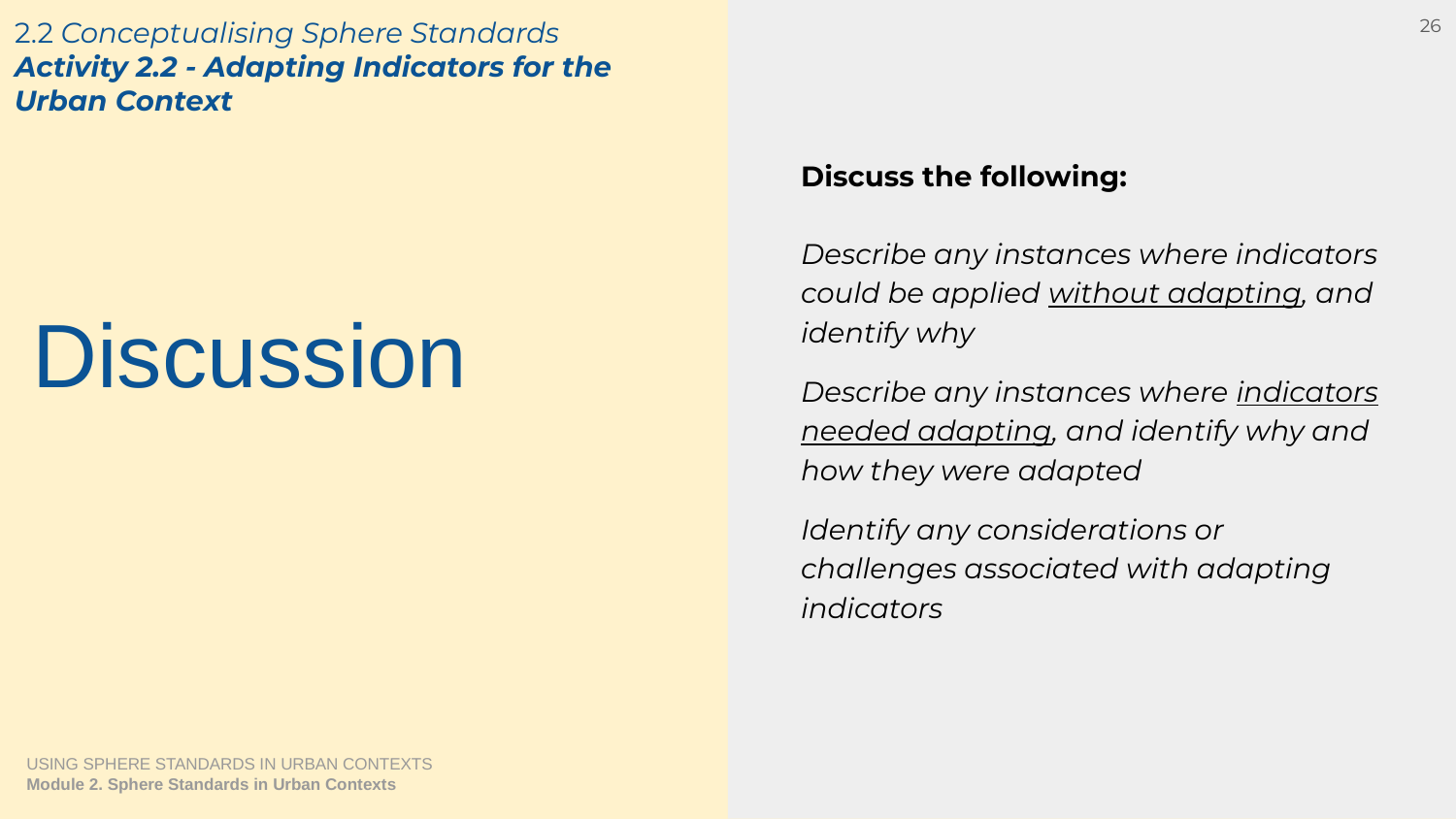

# 2.2 Conceptualising Sphere Standards Activity 2.2 - Adapting Indicators for the Urban Context

26
Discuss the following:

Describe any instances where indicators could be applied without adapting, and identify why
Describe any instances where indicators needed adapting, and identify why and how they were adapted
Identify any considerations or challenges associated with adapting indicators

Discussion
USING SPHERE STANDARDS IN URBAN CONTEXTS
Module 2. Sphere Standards in Urban Contexts